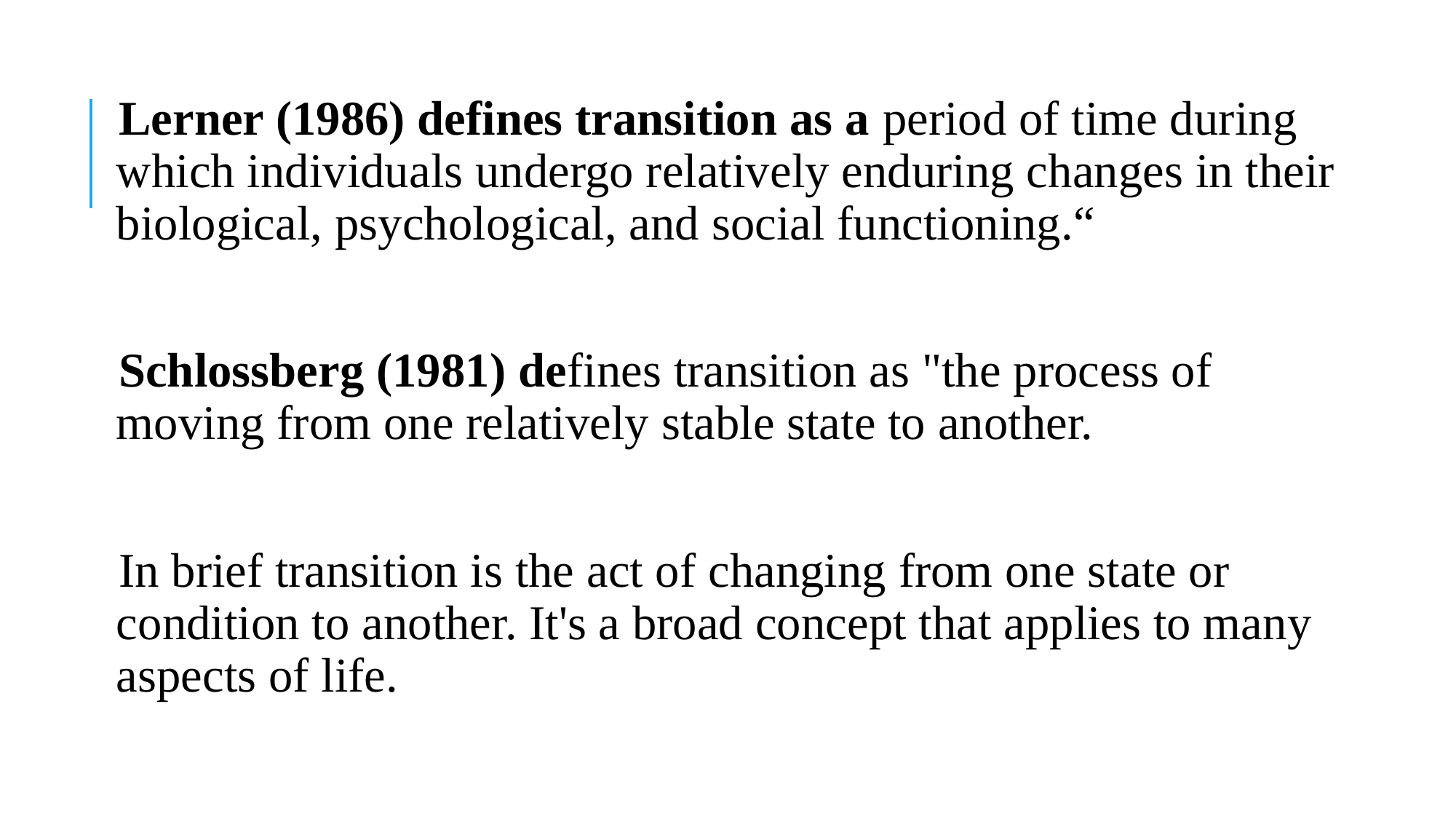

Lerner (1986) defines transition as a period of time during which individuals undergo relatively enduring changes in their biological, psychological, and social functioning.“

Schlossberg (1981) defines transition as "the process of moving from one relatively stable state to another.

In brief transition is the act of changing from one state or condition to another. It's a broad concept that applies to many aspects of life.